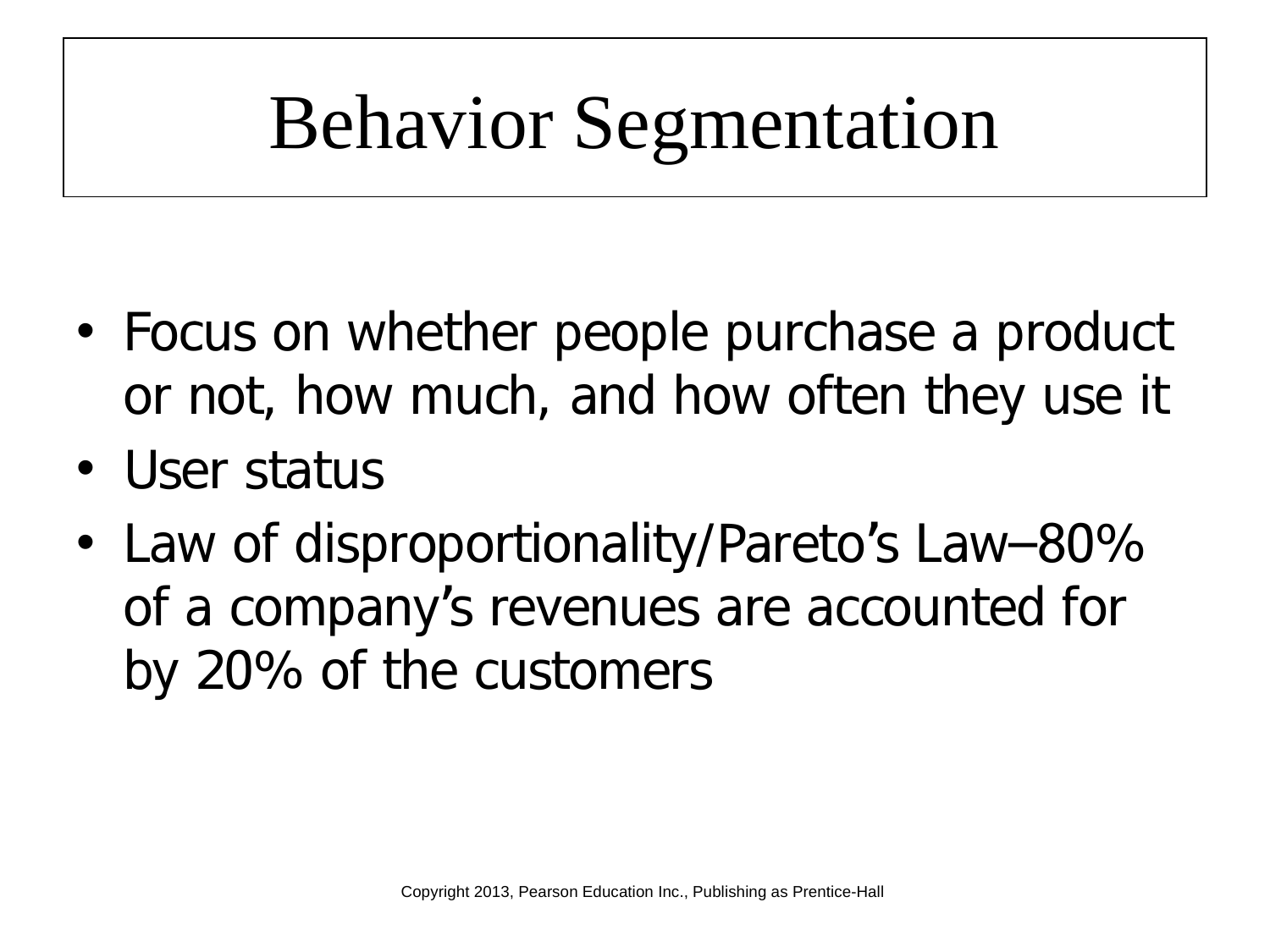

# Behavior Segmentation

Focus on whether people purchase a product or not, how much, and how often they use it
User status
Law of disproportionality/Pareto’s Law–80% of a company’s revenues are accounted for by 20% of the customers
Copyright 2013, Pearson Education Inc., Publishing as Prentice-Hall